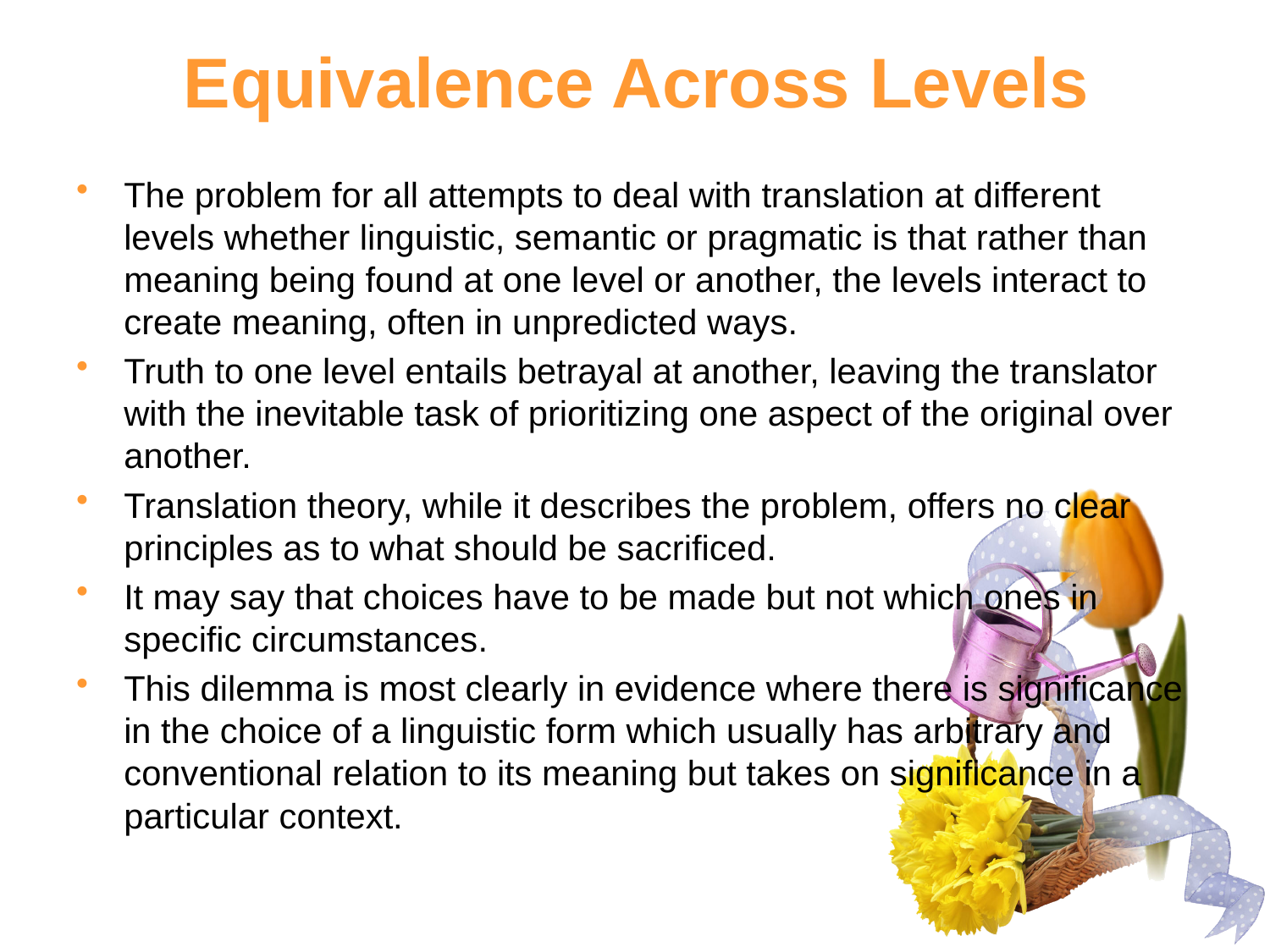

# Equivalence Across Levels
The problem for all attempts to deal with translation at different levels whether linguistic, semantic or pragmatic is that rather than meaning being found at one level or another, the levels interact to create meaning, often in unpredicted ways.
Truth to one level entails betrayal at another, leaving the translator with the inevitable task of prioritizing one aspect of the original over another.
Translation theory, while it describes the problem, offers no clear principles as to what should be sacrificed.
It may say that choices have to be made but not which ones in specific circumstances.
This dilemma is most clearly in evidence where there is significance in the choice of a linguistic form which usually has arbitrary and conventional relation to its meaning but takes on significance in a particular context.